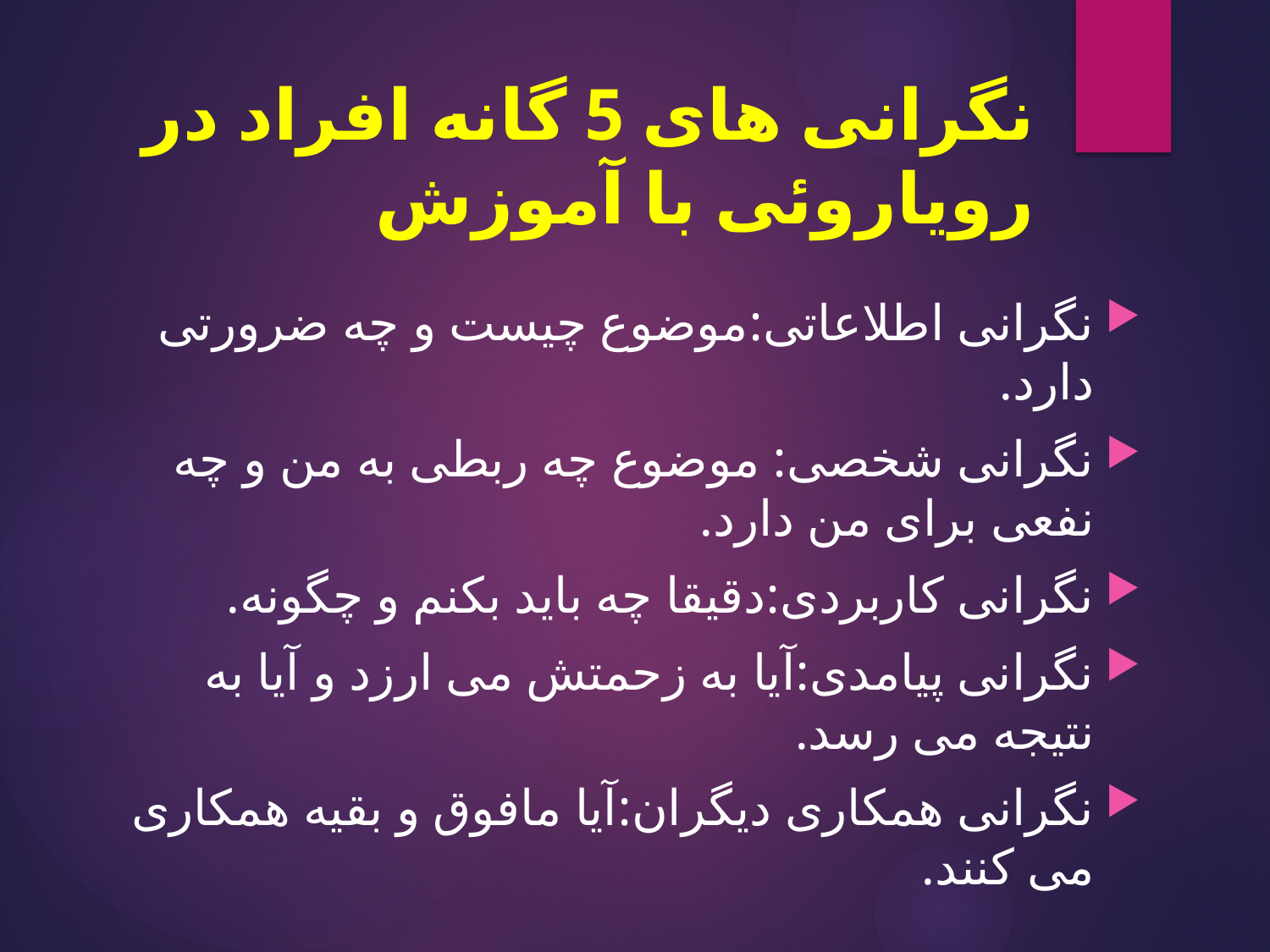

# نگرانی های 5 گانه افراد در رویاروئی با آموزش
نگرانی اطلاعاتی:موضوع چیست و چه ضرورتی دارد.
نگرانی شخصی: موضوع چه ربطی به من و چه نفعی برای من دارد.
نگرانی کاربردی:دقیقا چه باید بکنم و چگونه.
نگرانی پیامدی:آیا به زحمتش می ارزد و آیا به نتیجه می رسد.
نگرانی همکاری دیگران:آیا مافوق و بقیه همکاری می کنند.